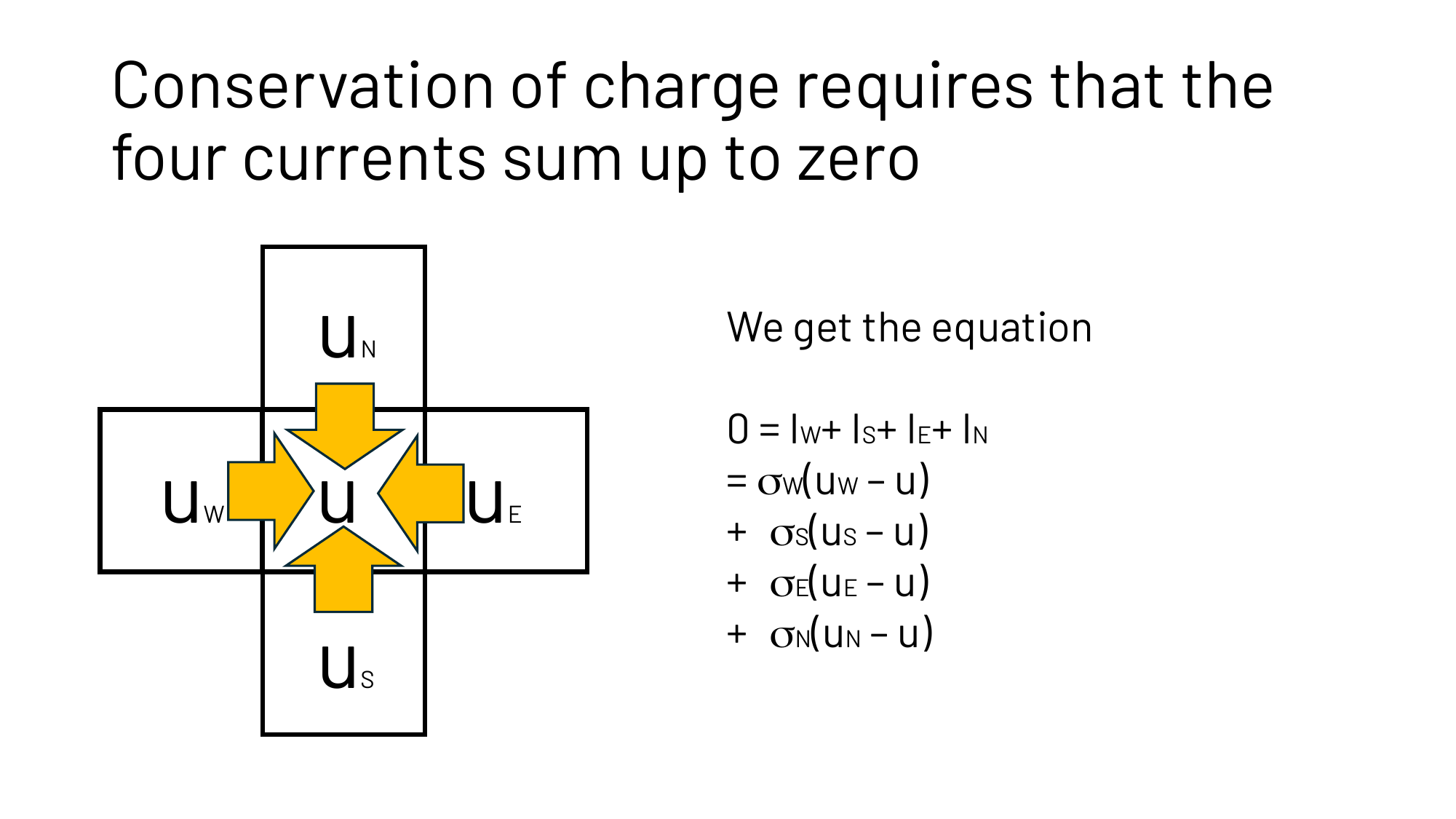

# Conservation of charge requires that the four currents sum up to zero

uN
We get the equation

0 = IW+ IS+ IE+ IN
= σW(uW – u)
+ σS(uS – u)
+ σE(uE – u)
+ σN(uN – u)

uW

uE
u

uS